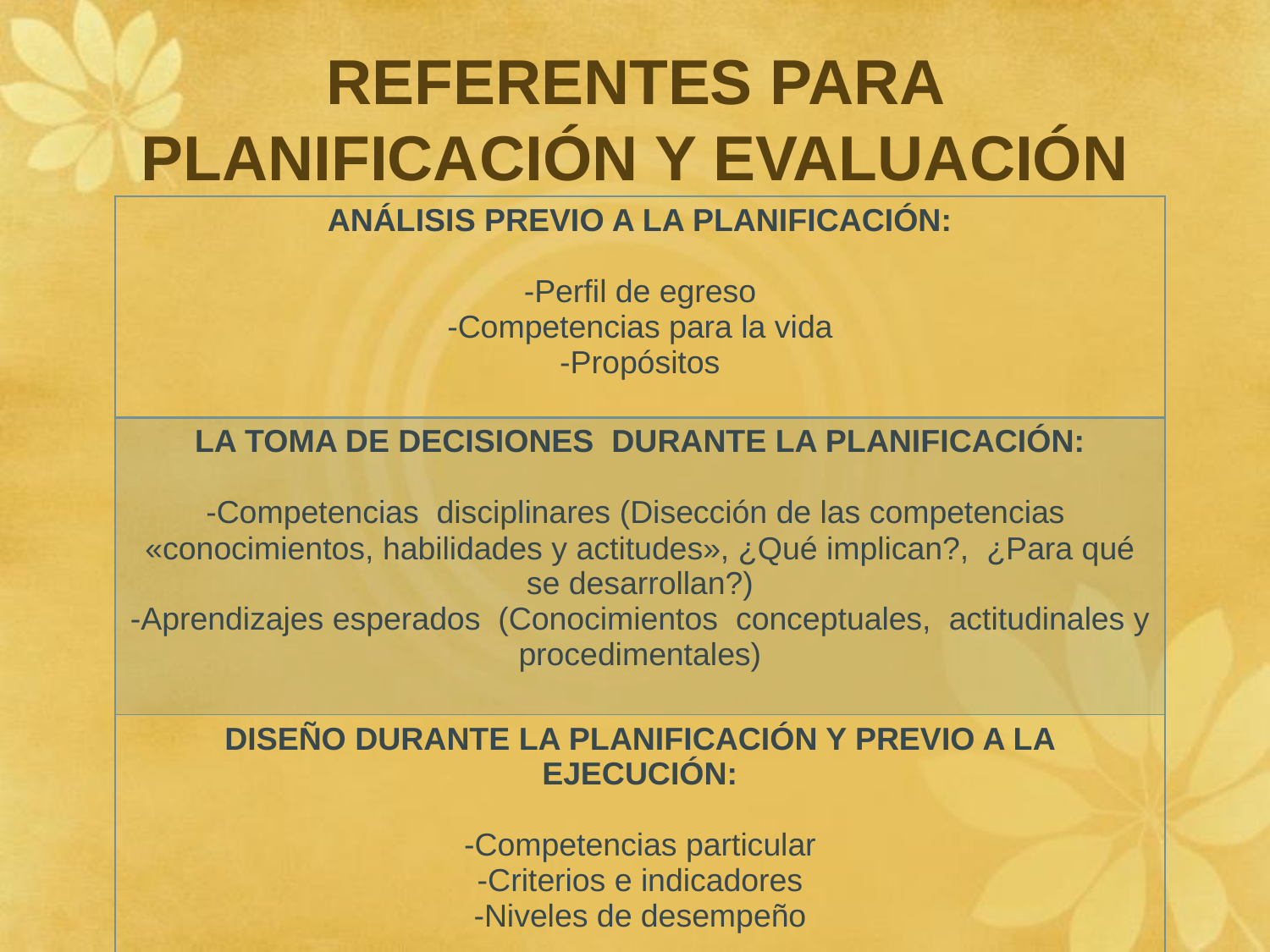

# REFERENTES PARA PLANIFICACIÓN Y EVALUACIÓN
| ANÁLISIS PREVIO A LA PLANIFICACIÓN: -Perfil de egreso -Competencias para la vida -Propósitos |
| --- |
| LA TOMA DE DECISIONES DURANTE LA PLANIFICACIÓN: -Competencias disciplinares (Disección de las competencias «conocimientos, habilidades y actitudes», ¿Qué implican?, ¿Para qué se desarrollan?) -Aprendizajes esperados (Conocimientos conceptuales, actitudinales y procedimentales) |
| DISEÑO DURANTE LA PLANIFICACIÓN Y PREVIO A LA EJECUCIÓN: -Competencias particular -Criterios e indicadores -Niveles de desempeño |